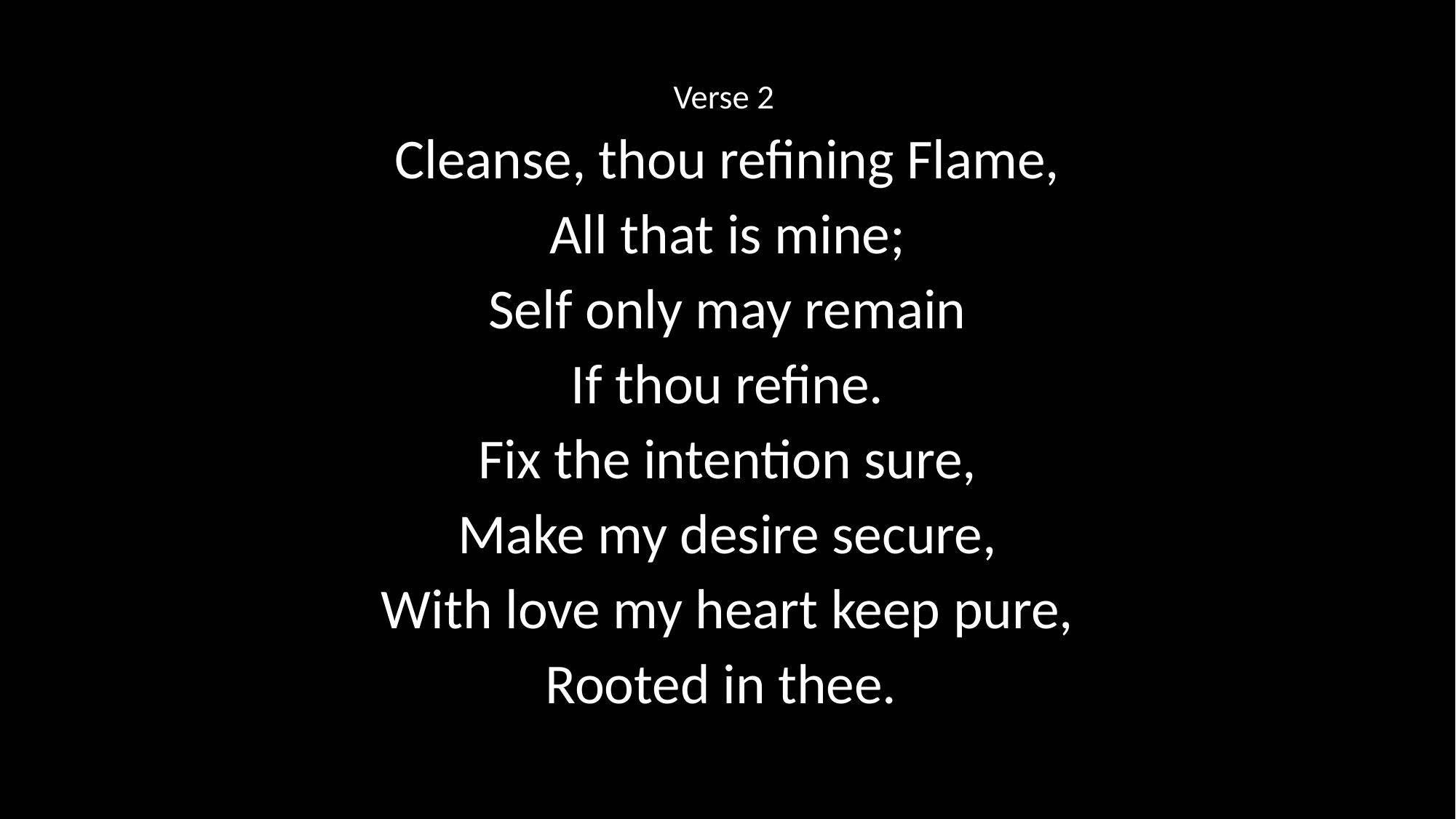

Verse 2
Cleanse, thou refining Flame,
All that is mine;
Self only may remain
If thou refine.
Fix the intention sure,
Make my desire secure,
With love my heart keep pure,
Rooted in thee.